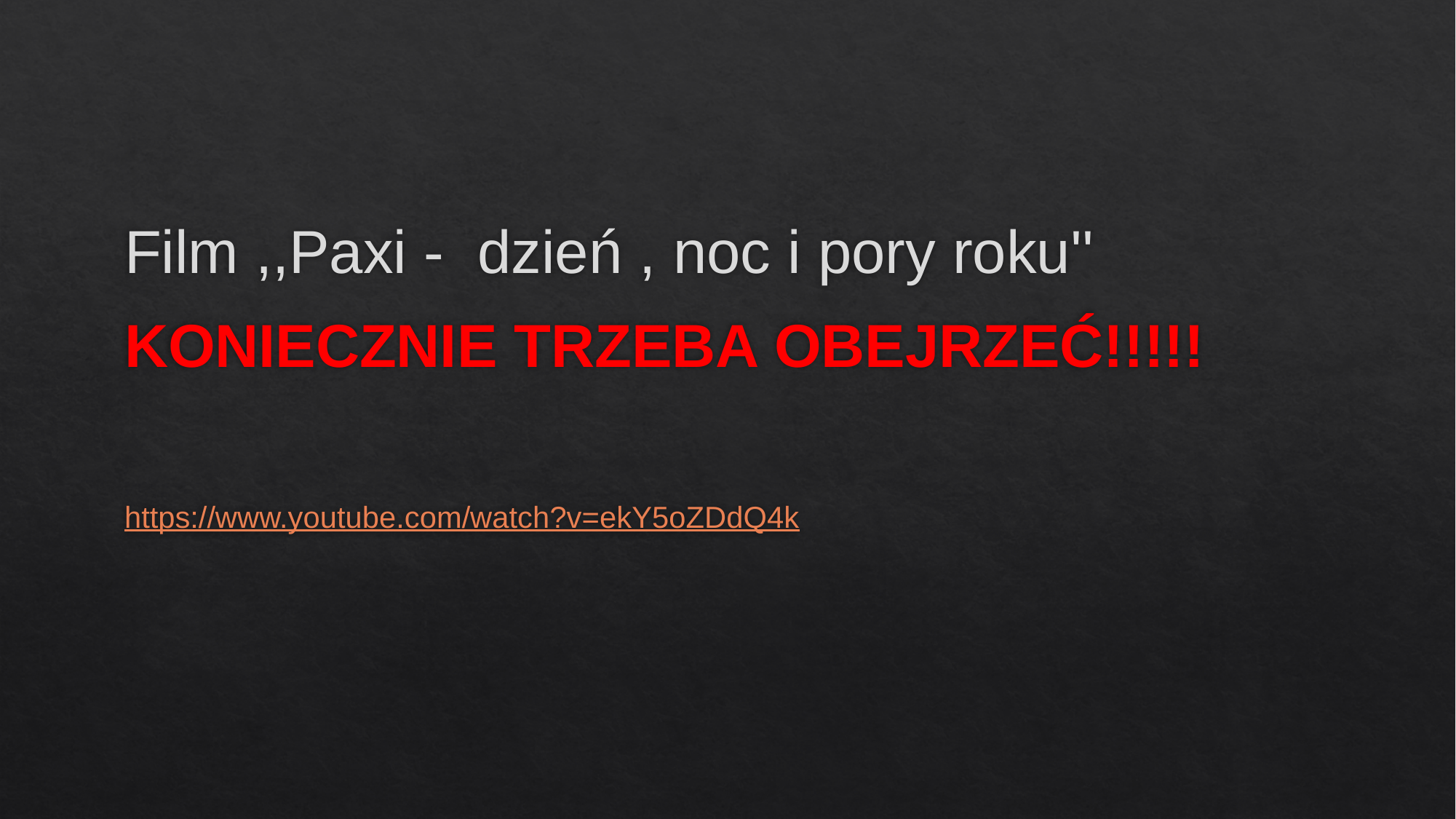

#
Film ,,Paxi -  dzień , noc i pory roku''
KONIECZNIE TRZEBA OBEJRZEĆ!!!!!

https://www.youtube.com/watch?v=ekY5oZDdQ4k